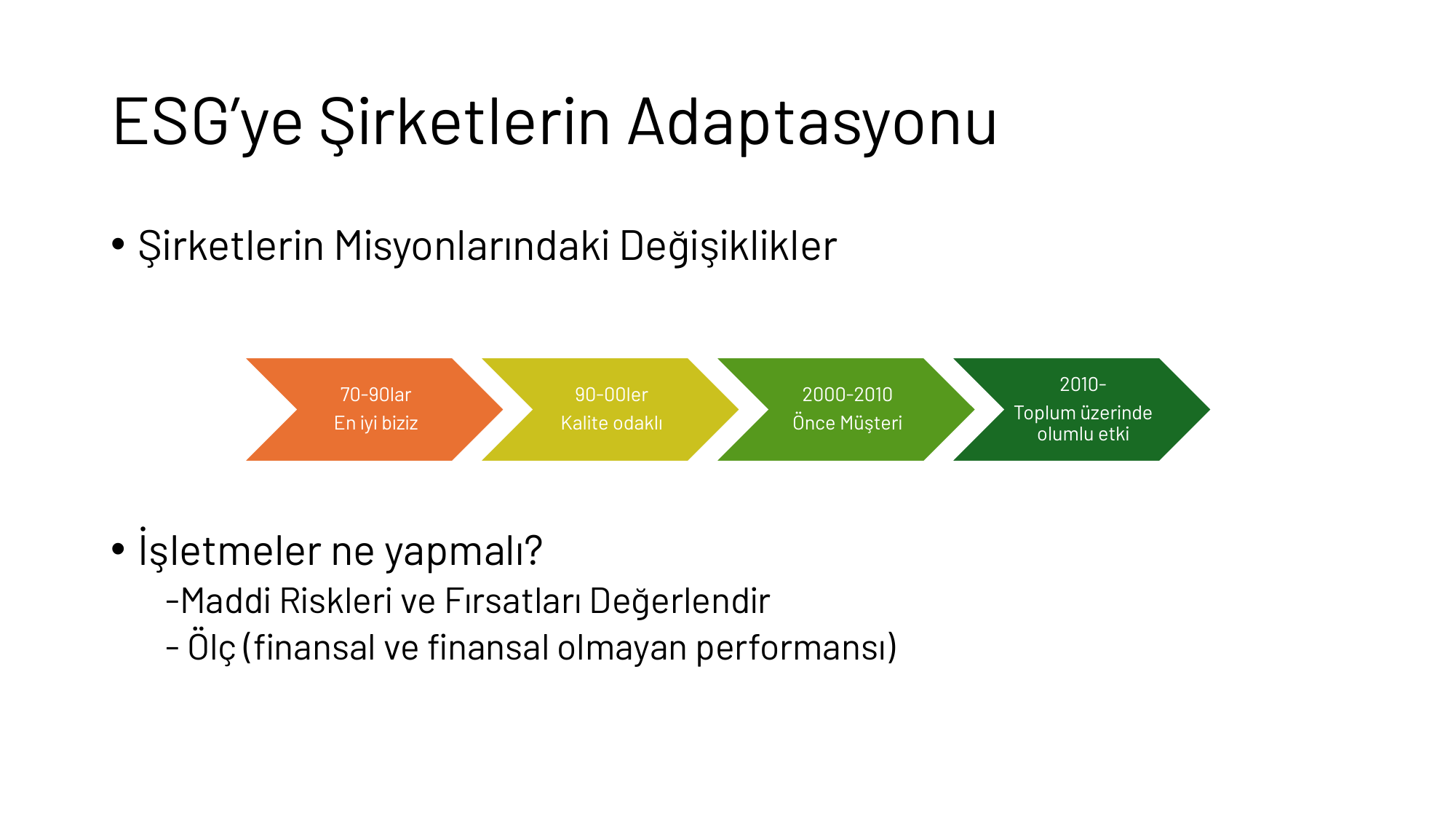

# ESG’ye Şirketlerin Adaptasyonu
70-90lar
En iyi biziz
90-00ler
Kalite odaklı
2000-2010
Önce Müşteri
2010-
Toplum üzerinde olumlu etki
Şirketlerin Misyonlarındaki Değişiklikler

İşletmeler ne yapmalı?
-Maddi Riskleri ve Fırsatları Değerlendir
- Ölç (finansal ve finansal olmayan performansı)